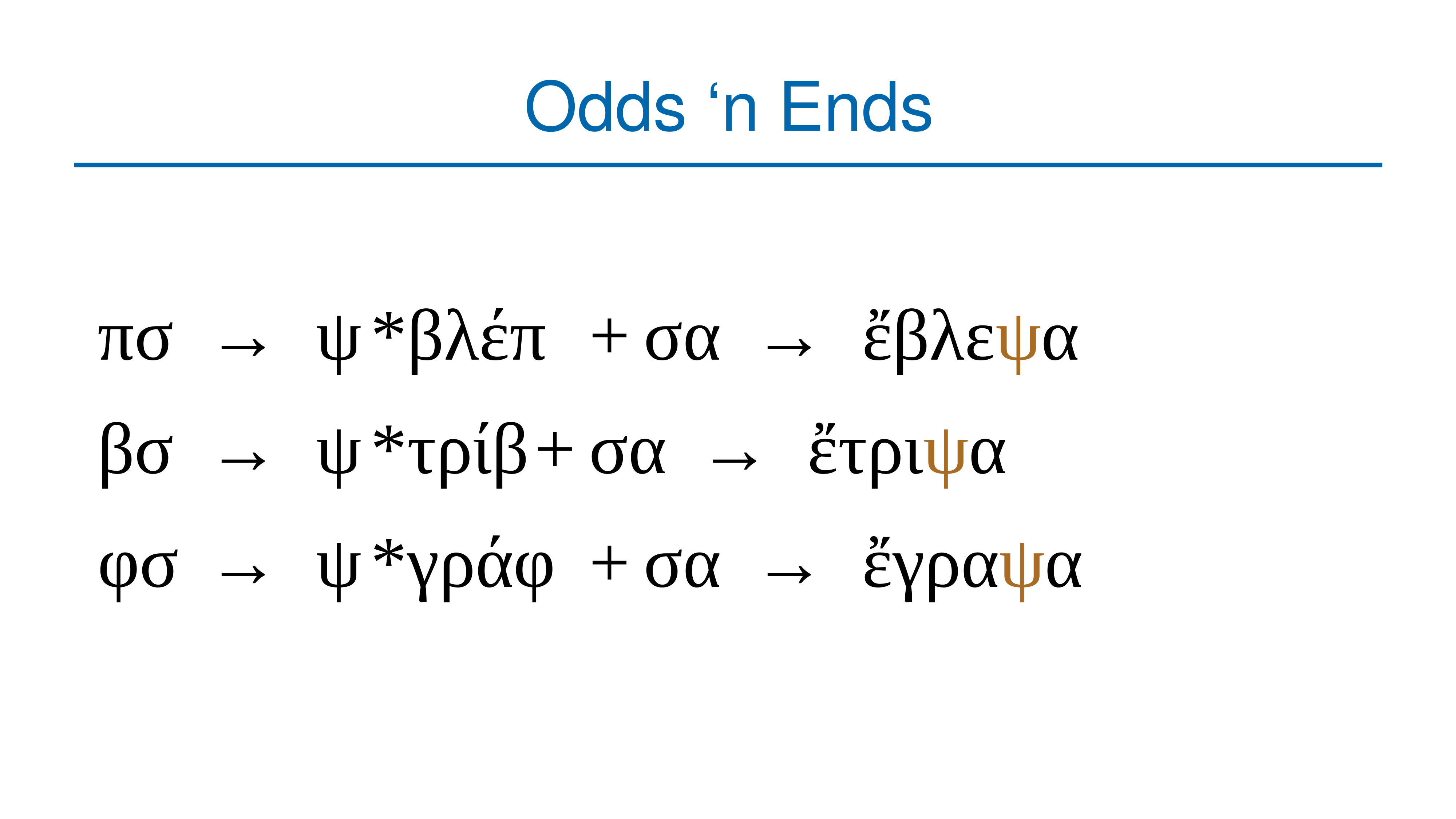

# Odds ‘n Ends
πσ	→	ψ	*βλέπ	+	σα	→	ἔβλεψα
βσ	→	ψ	*τρίβ	+	σα	→	ἔτριψα
φσ	→	ψ	*γράφ	+	σα	→	ἔγραψα